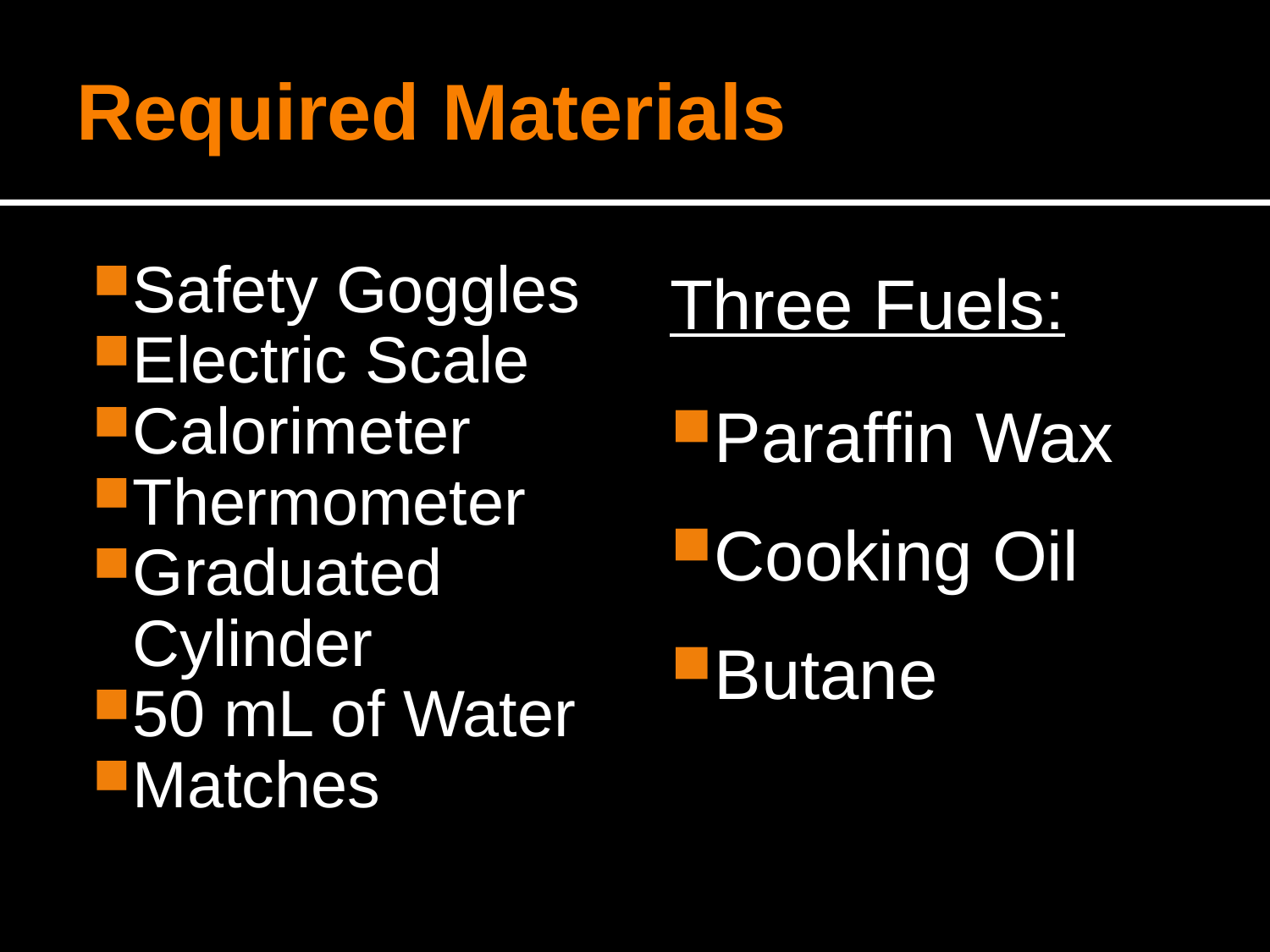

# Required Materials
Safety Goggles
Electric Scale
Calorimeter
Thermometer
Graduated Cylinder
50 mL of Water
Matches

Three Fuels:

Paraffin Wax
Cooking Oil
Butane